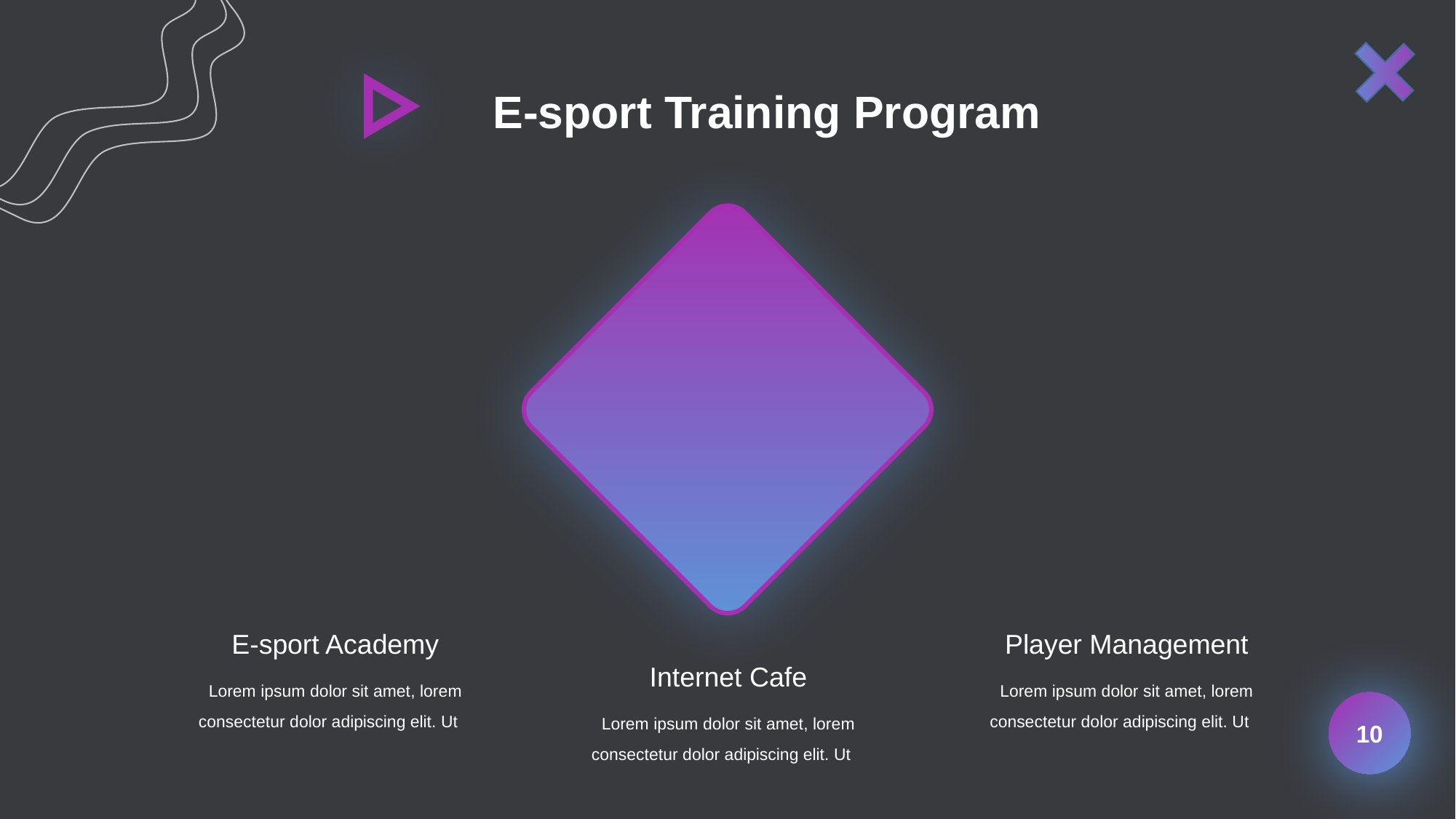

E-sport Training Program

E-sport Academy
Lorem ipsum dolor sit amet, lorem consectetur dolor adipiscing elit. Ut
Player Management
Lorem ipsum dolor sit amet, lorem consectetur dolor adipiscing elit. Ut
Internet Cafe
Lorem ipsum dolor sit amet, lorem consectetur dolor adipiscing elit. Ut